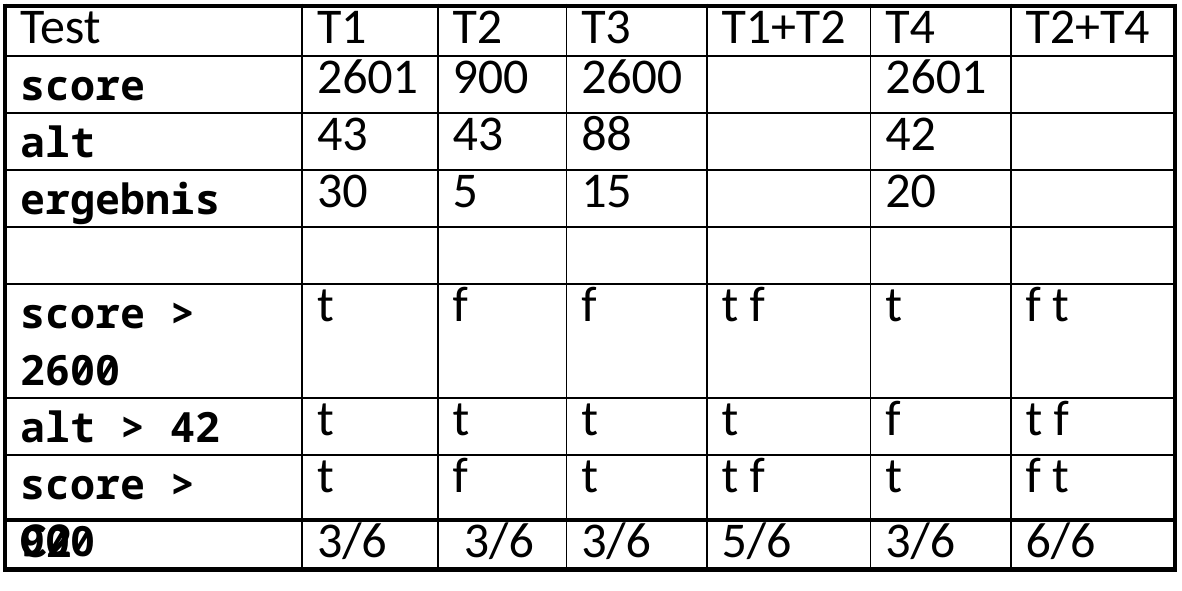

| Test | T1 | T2 | T3 | T1+T2 | T4 | T2+T4 |
| --- | --- | --- | --- | --- | --- | --- |
| score | 2601 | 900 | 2600 |  | 2601 |  |
| alt | 43 | 43 | 88 |  | 42 |  |
| ergebnis | 30 | 5 | 15 |  | 20 |  |
|  |  |  |  |  |  |  |
| score > 2600 | t | f | f | t f | t | f t |
| alt > 42 | t | t | t | t | f | t f |
| score > 900 | t | f | t | t f | t | f t |
| C2 | 3/6 | 3/6 | 3/6 | 5/6 | 3/6 | 6/6 |
| --- | --- | --- | --- | --- | --- | --- |